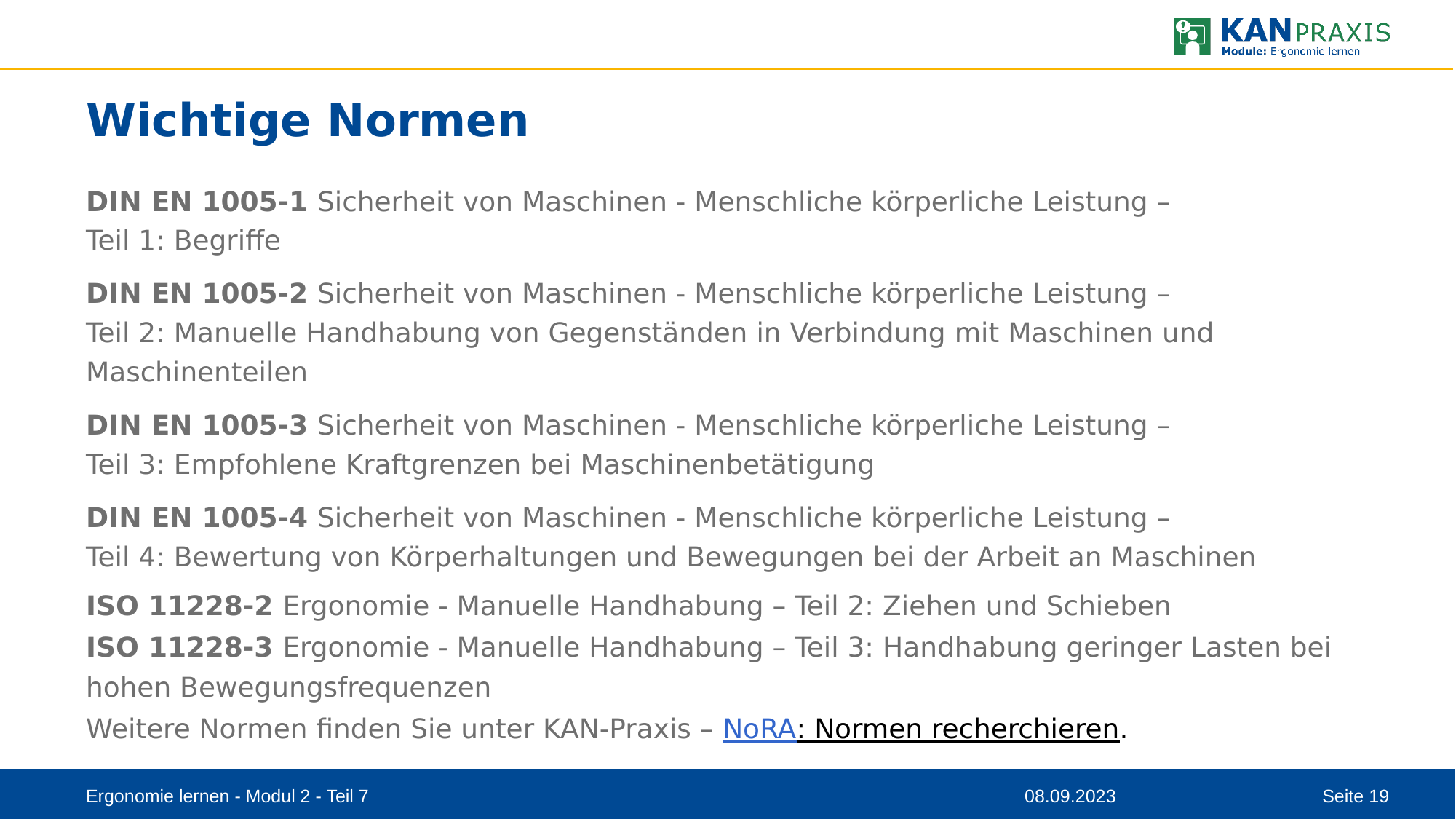

# Wichtige Normen
DIN EN 1005-1 Sicherheit von Maschinen - Menschliche körperliche Leistung –
Teil 1: Begriffe
DIN EN 1005-2 Sicherheit von Maschinen - Menschliche körperliche Leistung –
Teil 2: Manuelle Handhabung von Gegenständen in Verbindung mit Maschinen und Maschinenteilen
DIN EN 1005-3 Sicherheit von Maschinen - Menschliche körperliche Leistung –
Teil 3: Empfohlene Kraftgrenzen bei Maschinenbetätigung
DIN EN 1005-4 Sicherheit von Maschinen - Menschliche körperliche Leistung –
Teil 4: Bewertung von Körperhaltungen und Bewegungen bei der Arbeit an Maschinen
ISO 11228-2 Ergonomie - Manuelle Handhabung – Teil 2: Ziehen und Schieben
ISO 11228-3 Ergonomie - Manuelle Handhabung – Teil 3: Handhabung geringer Lasten bei hohen Bewegungsfrequenzen
Weitere Normen finden Sie unter KAN-Praxis – NoRA: Normen recherchieren.

Ergonomie lernen - Modul 2 - Teil 7
08.09.2023
Seite 19